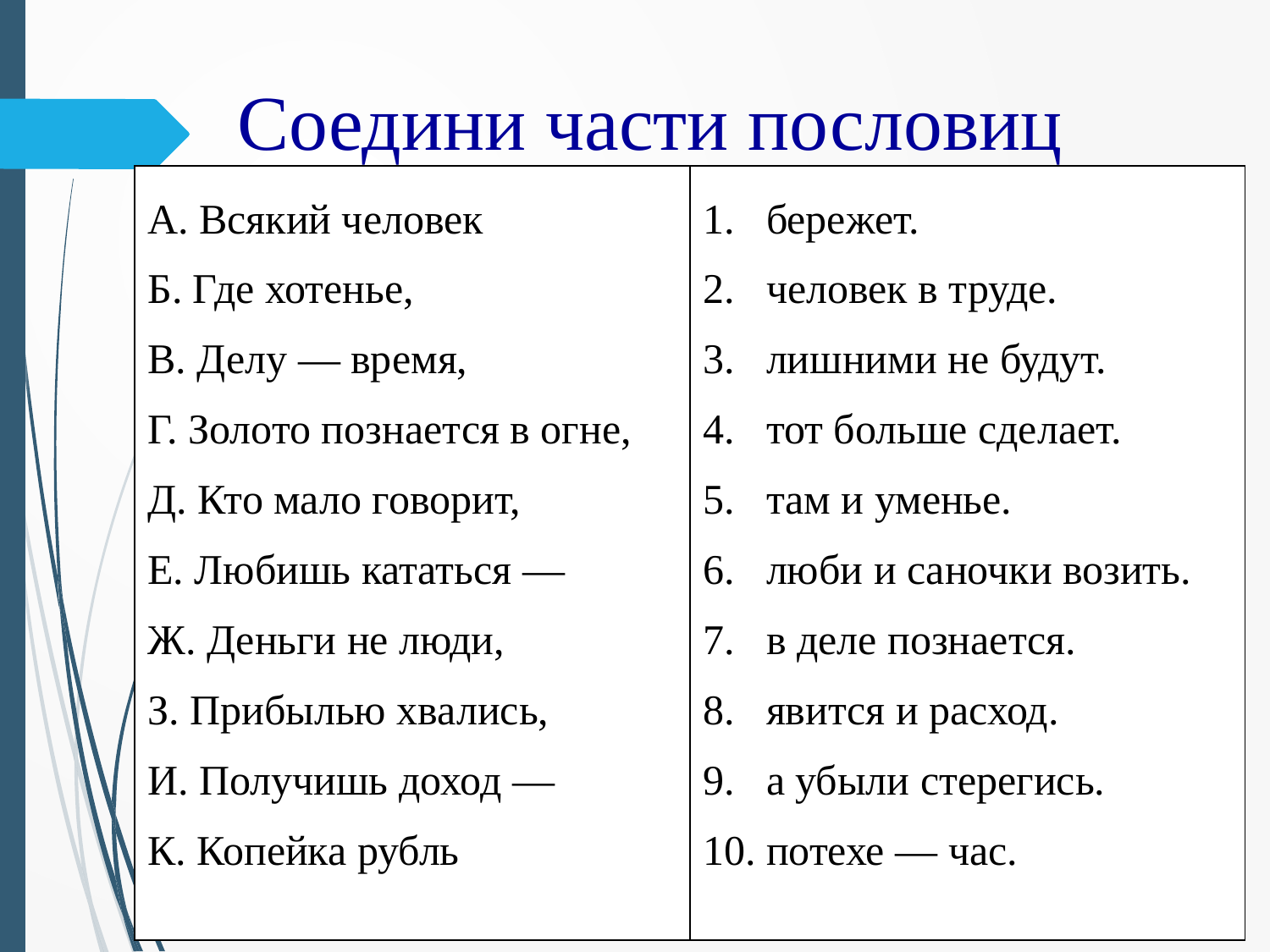

Соедини части пословиц
| А. Всякий человек Б. Где хотенье, В. Делу — время, Г. Золото познается в огне, Д. Кто мало говорит, Е. Любишь кататься — Ж. Деньги не люди, З. Прибылью хвались, И. Получишь доход — К. Копейка рубль | бережет. человек в труде. лишними не будут. тот больше сделает. там и уменье. люби и саночки возить. в деле познается. явится и расход. а убыли стерегись. потехе — час. |
| --- | --- |